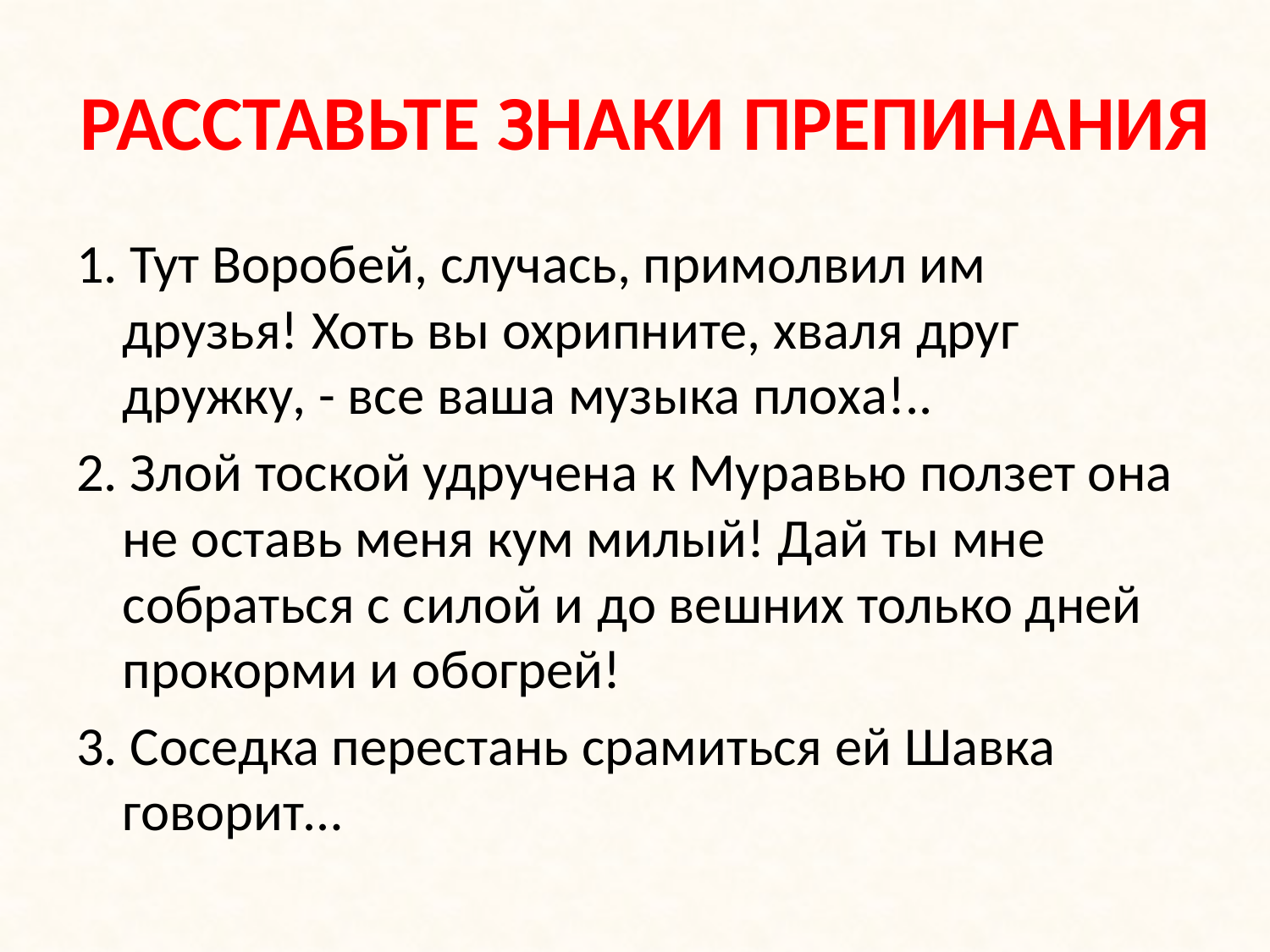

# РАССТАВЬТЕ ЗНАКИ ПРЕПИНАНИЯ
1. Тут Воробей, случась, примолвил им друзья! Хоть вы охрипните, хваля друг дружку, - все ваша музыка плоха!..
2. Злой тоской удручена к Муравью ползет она не оставь меня кум милый! Дай ты мне собраться с силой и до вешних только дней прокорми и обогрей!
3. Соседка перестань срамиться ей Шавка говорит…